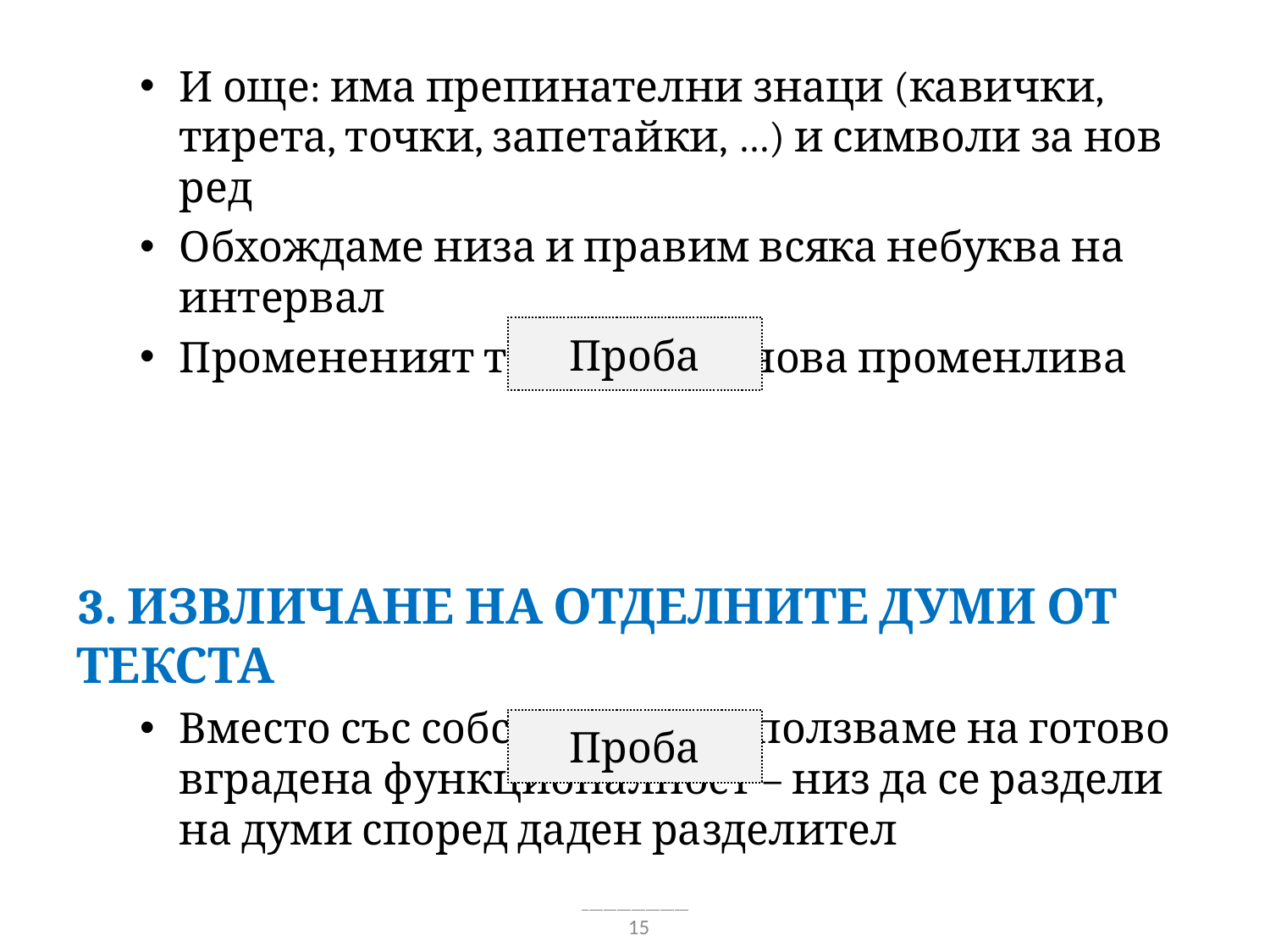

И още: има препинателни знаци (кавички, тирета, точки, запетайки, …) и символи за нов ред
Обхождаме низа и правим всяка небуква на интервал
Промененият текст ще е в нова променлива

3. Извличане на отделните думи от текста
Вместо със собствен код използваме на готово вградена функционалност – низ да се раздели на думи според даден разделител

Проба
Проба
15